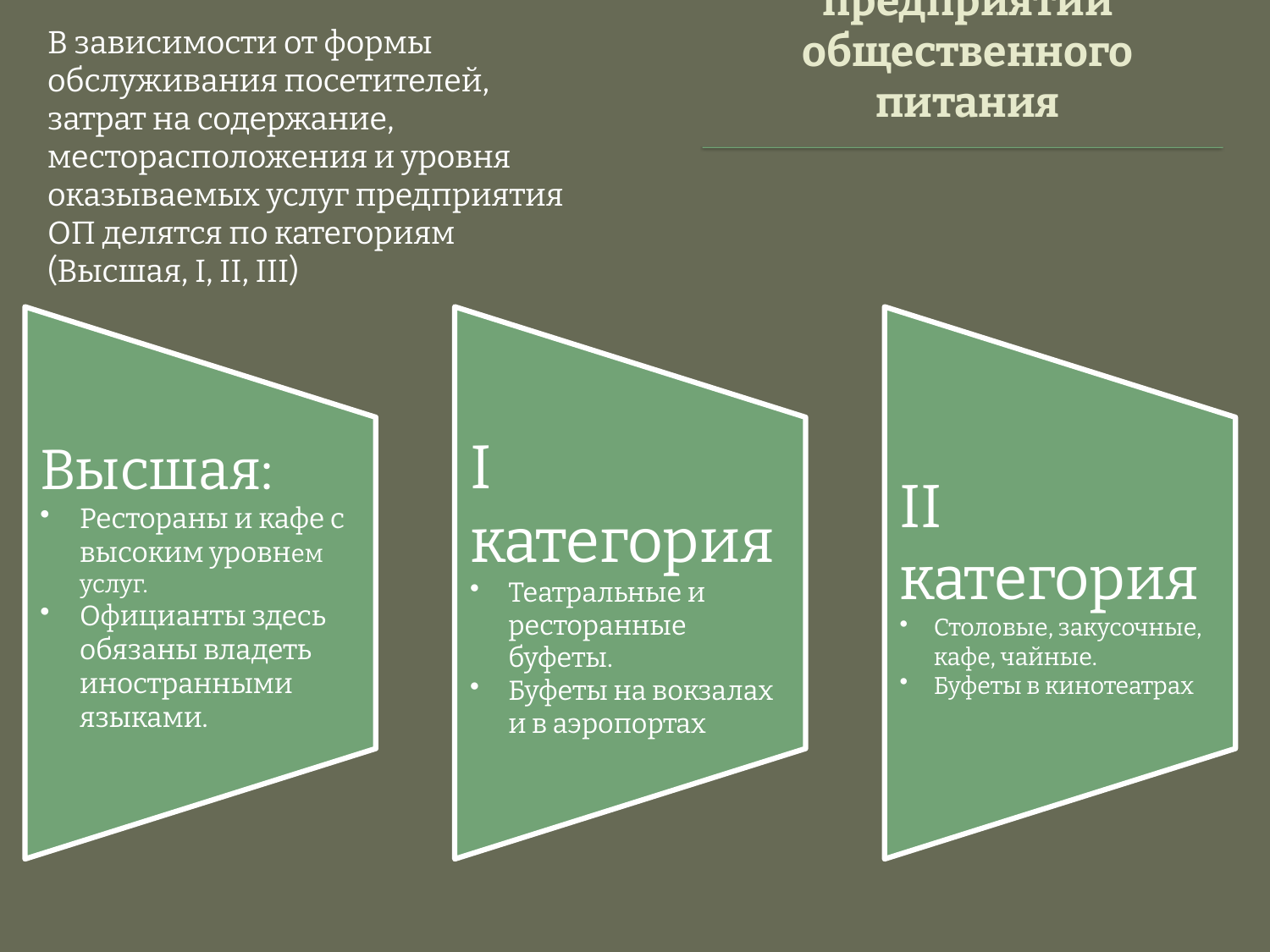

В зависимости от формы обслуживания посетителей, затрат на содержание, месторасположения и уровня оказываемых услуг предприятия ОП делятся по категориям (Высшая, I, II, III)
# Категории предприятий общественного питания
Высшая:
Рестораны и кафе с высоким уровнем услуг.
Официанты здесь обязаны владеть иностранными языками.
I категория
Театральные и ресторанные буфеты.
Буфеты на вокзалах и в аэропортах
II категория
Столовые, закусочные, кафе, чайные.
Буфеты в кинотеатрах